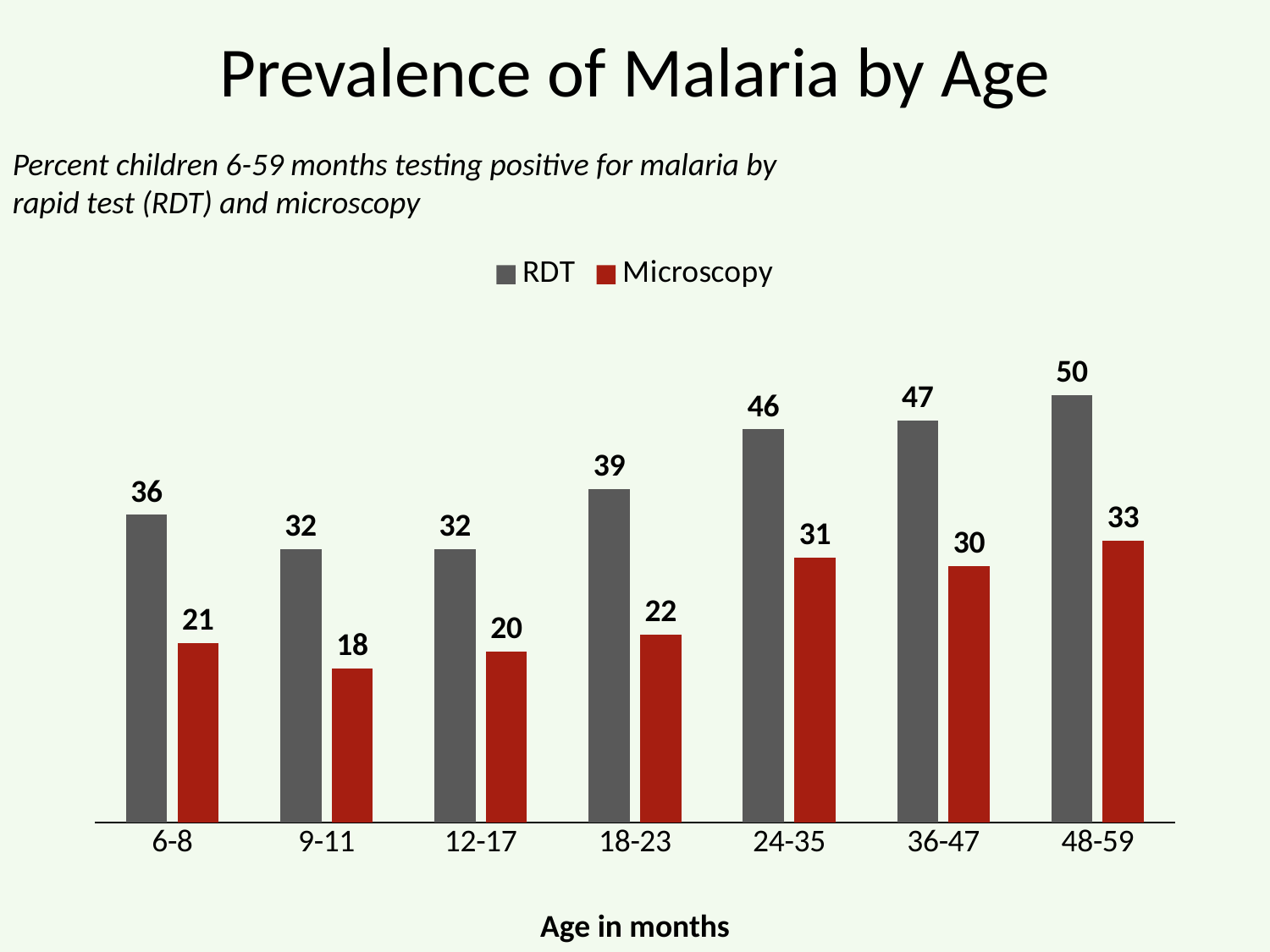

# Prevalence of Malaria by Age
Percent children 6-59 months testing positive for malaria by rapid test (RDT) and microscopy

### Chart

| Category | RDT | Microscopy |
|---|---|---|
| 6-8 | 36.0 | 21.0 |
| 9-11 | 32.0 | 18.0 |
| 12-17 | 32.0 | 20.0 |
| 18-23 | 39.0 | 22.0 |
| 24-35 | 46.0 | 31.0 |
| 36-47 | 47.0 | 30.0 |
| 48-59 | 50.0 | 33.0 |
Age in months